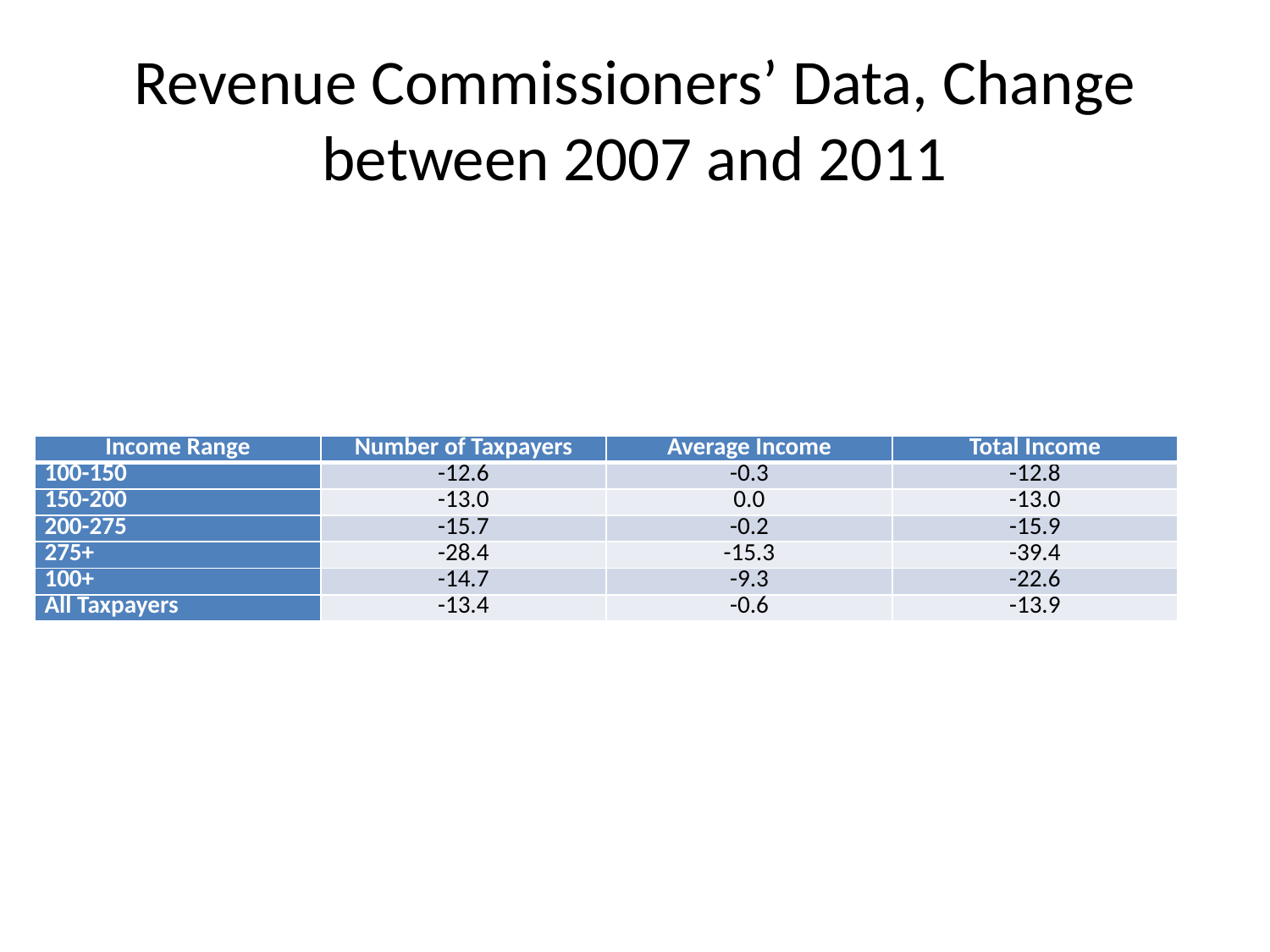

# Revenue Commissioners’ Data, Change between 2007 and 2011
| Income Range | Number of Taxpayers | Average Income | Total Income |
| --- | --- | --- | --- |
| 100-150 | -12.6 | -0.3 | -12.8 |
| 150-200 | -13.0 | 0.0 | -13.0 |
| 200-275 | -15.7 | -0.2 | -15.9 |
| 275+ | -28.4 | -15.3 | -39.4 |
| 100+ | -14.7 | -9.3 | -22.6 |
| All Taxpayers | -13.4 | -0.6 | -13.9 |